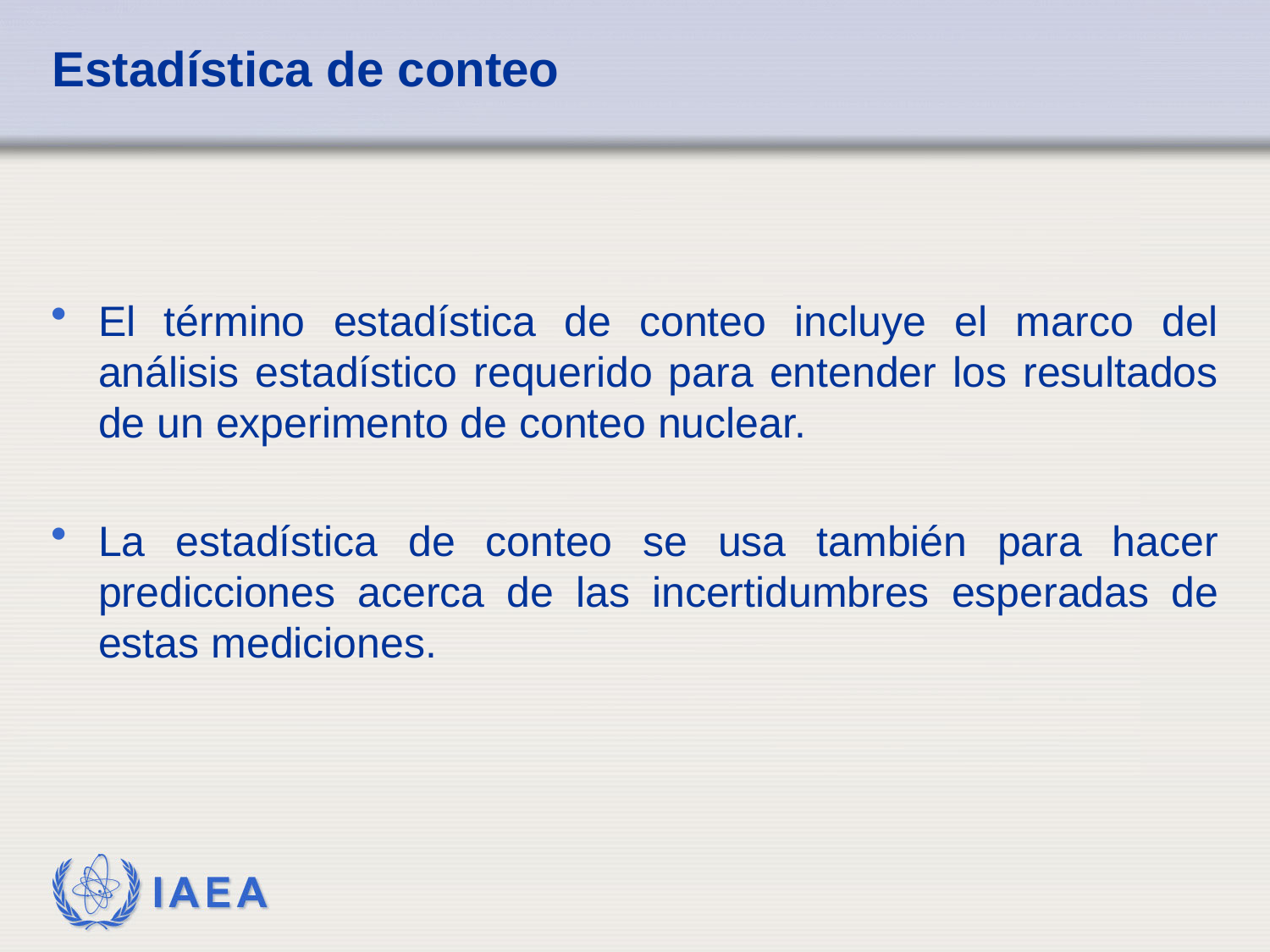

# Estadística de conteo

El término estadística de conteo incluye el marco del análisis estadístico requerido para entender los resultados de un experimento de conteo nuclear.

La estadística de conteo se usa también para hacer predicciones acerca de las incertidumbres esperadas de estas mediciones.